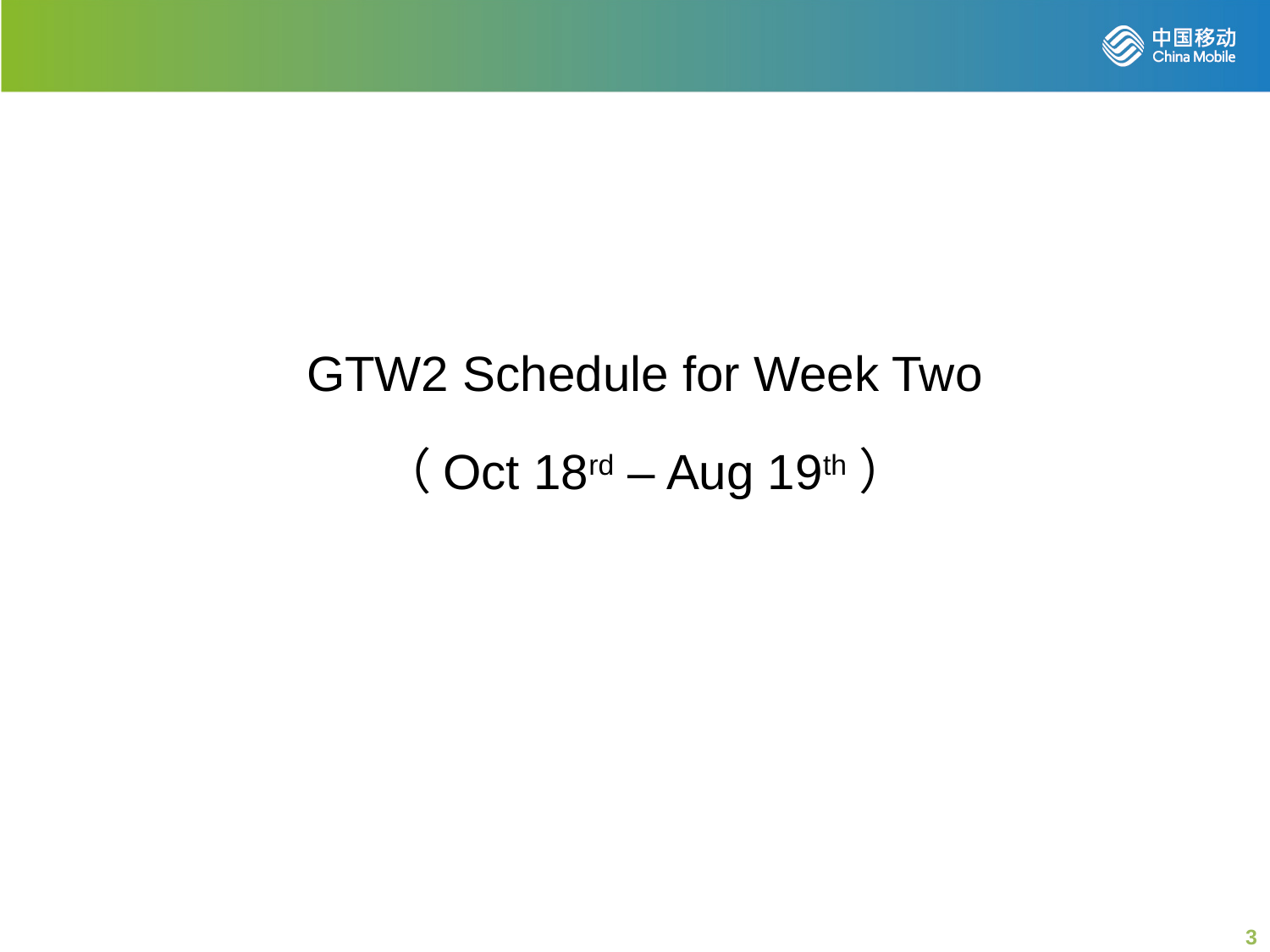

GTW2 Schedule for Week Two
（Oct 18rd – Aug 19th）